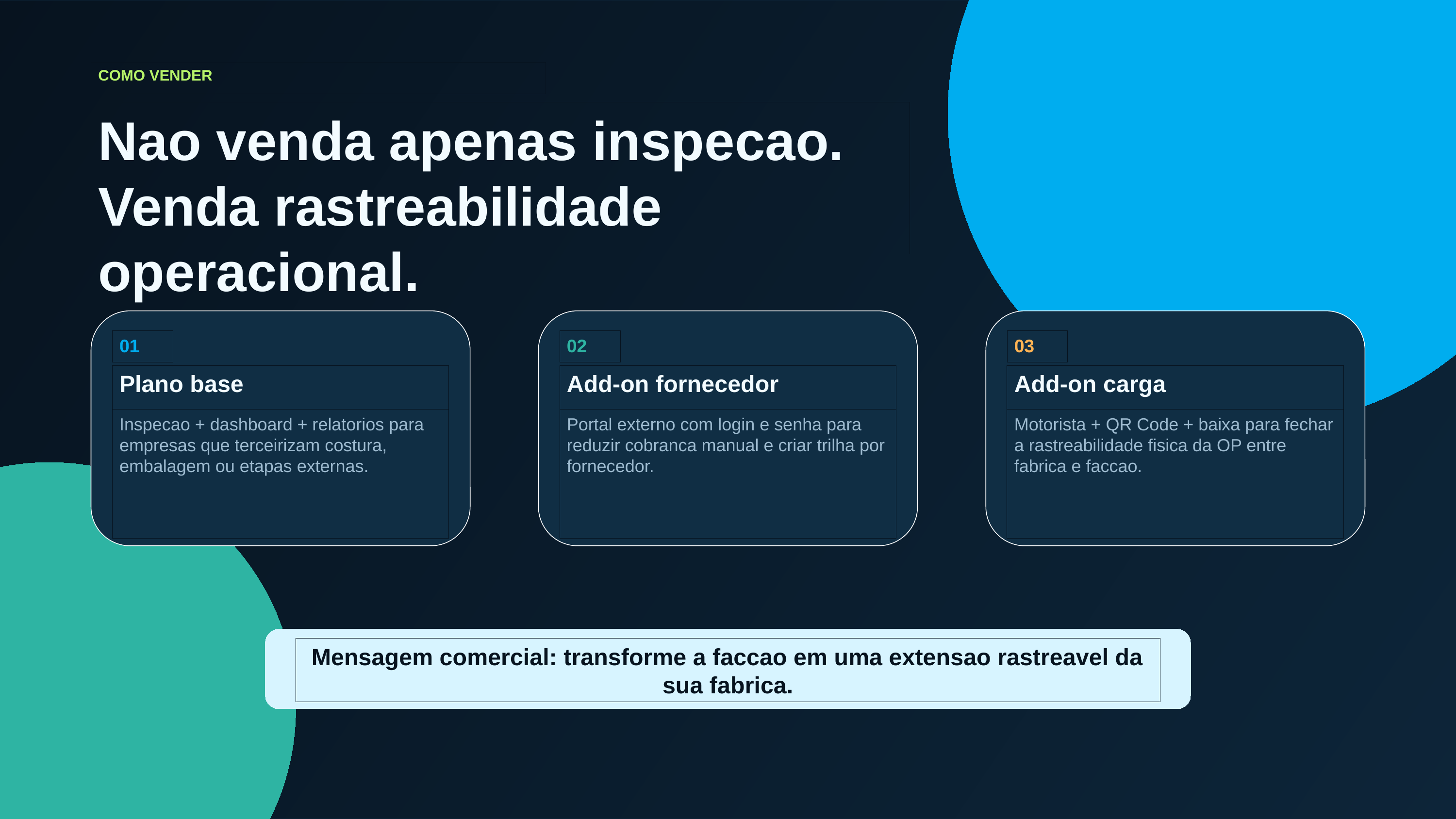

COMO VENDER
Nao venda apenas inspecao. Venda rastreabilidade operacional.

01
02
03
Plano base
Add-on fornecedor
Add-on carga
Inspecao + dashboard + relatorios para empresas que terceirizam costura, embalagem ou etapas externas.
Portal externo com login e senha para reduzir cobranca manual e criar trilha por fornecedor.
Motorista + QR Code + baixa para fechar a rastreabilidade fisica da OP entre fabrica e faccao.

Mensagem comercial: transforme a faccao em uma extensao rastreavel da sua fabrica.